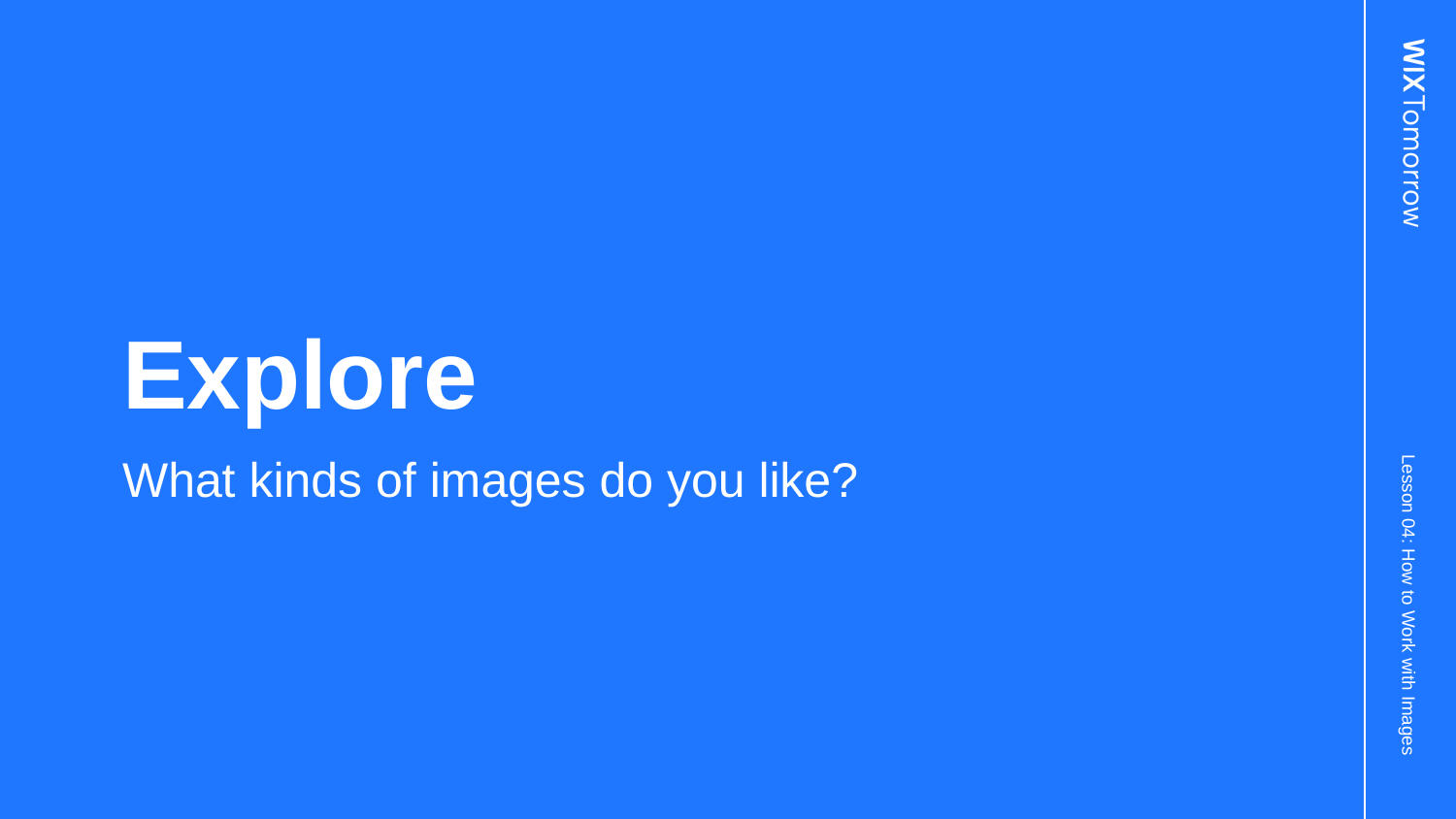

# Explore
What kinds of images do you like?